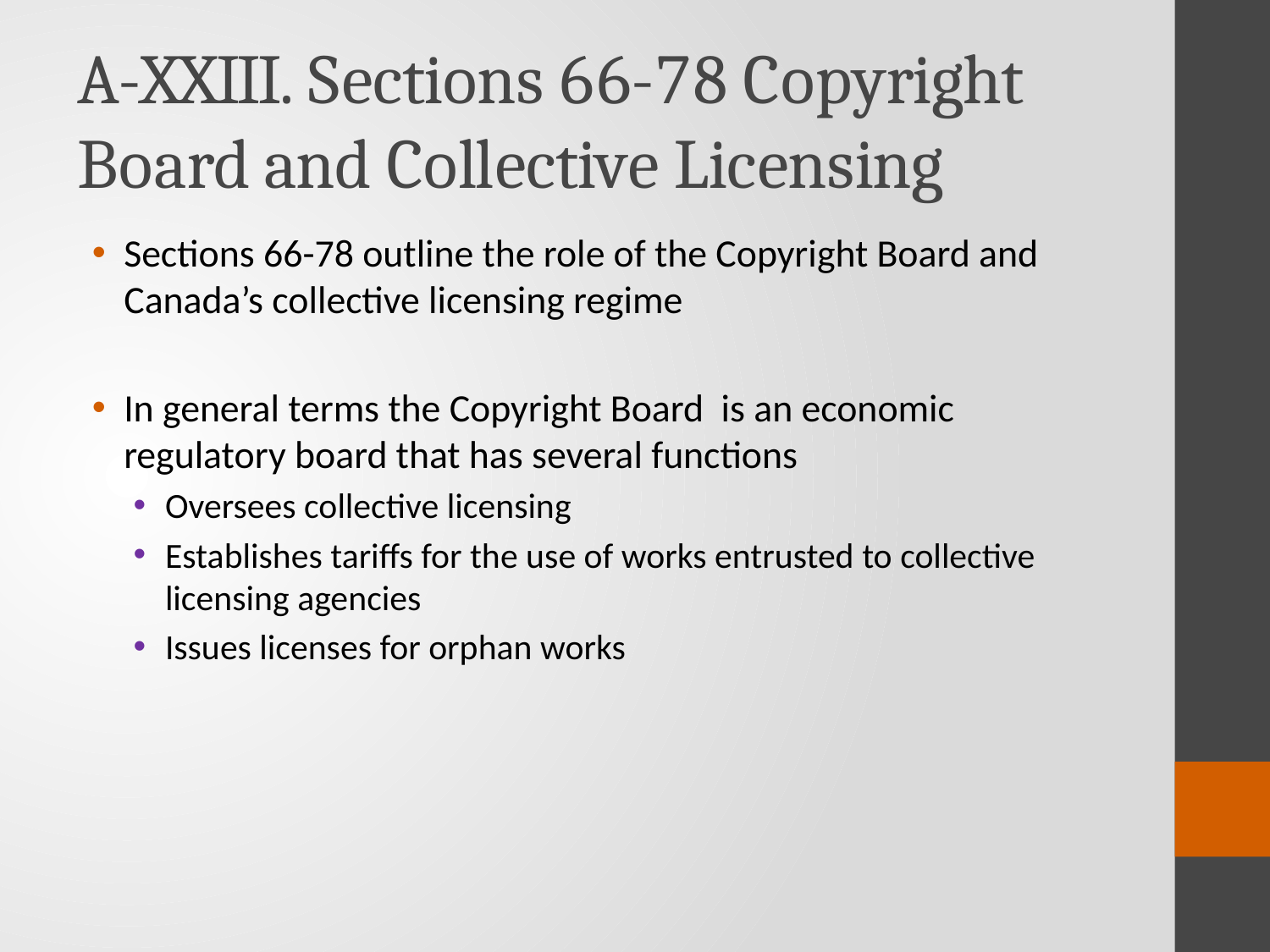

# A-XXIII. Sections 66-78 Copyright Board and Collective Licensing
Sections 66-78 outline the role of the Copyright Board and Canada’s collective licensing regime

In general terms the Copyright Board  is an economic regulatory board that has several functions
Oversees collective licensing
Establishes tariffs for the use of works entrusted to collective licensing agencies
Issues licenses for orphan works